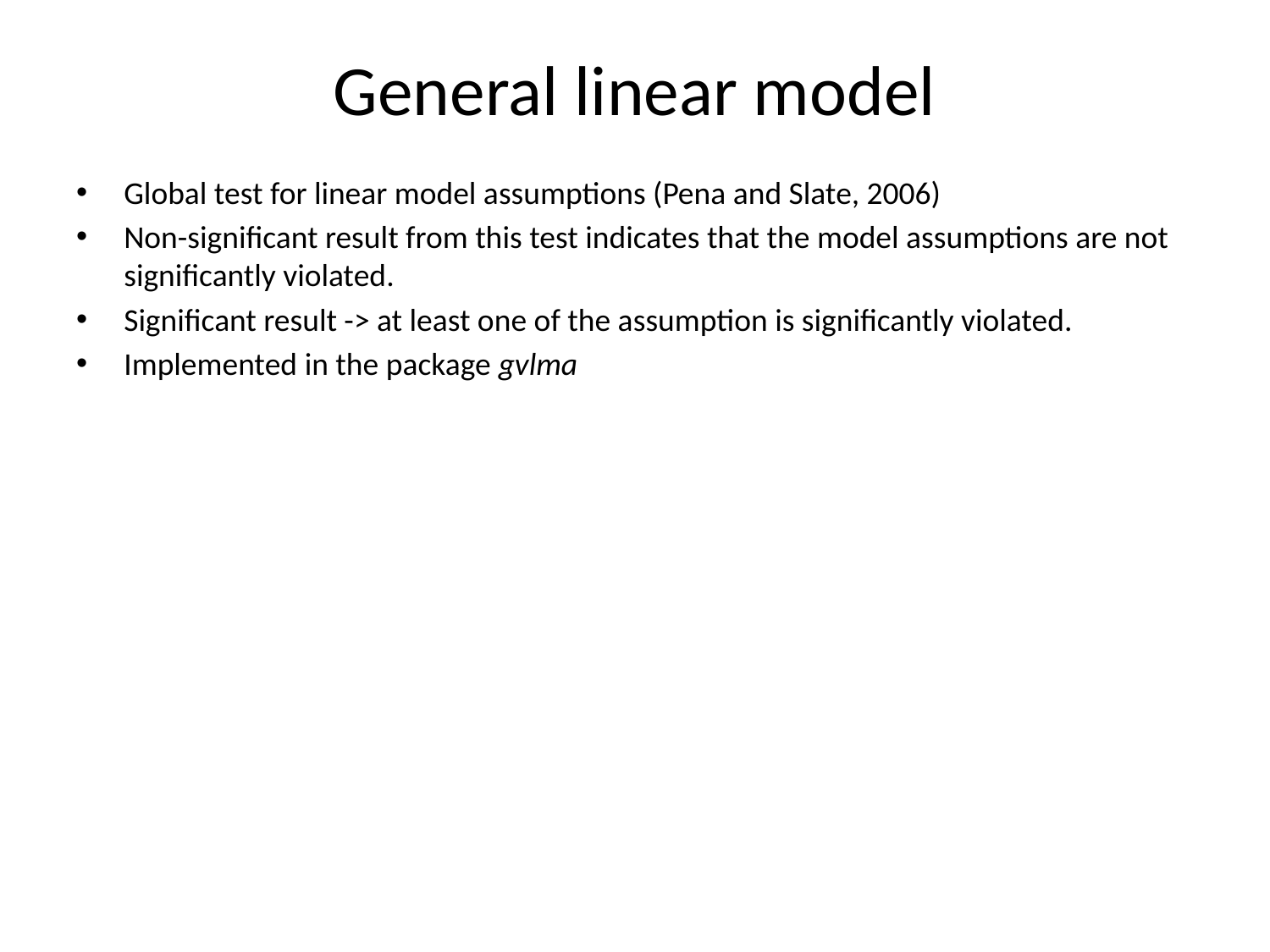

# General linear model
Global test for linear model assumptions (Pena and Slate, 2006)
Non-significant result from this test indicates that the model assumptions are not significantly violated.
Significant result -> at least one of the assumption is significantly violated.
Implemented in the package gvlma